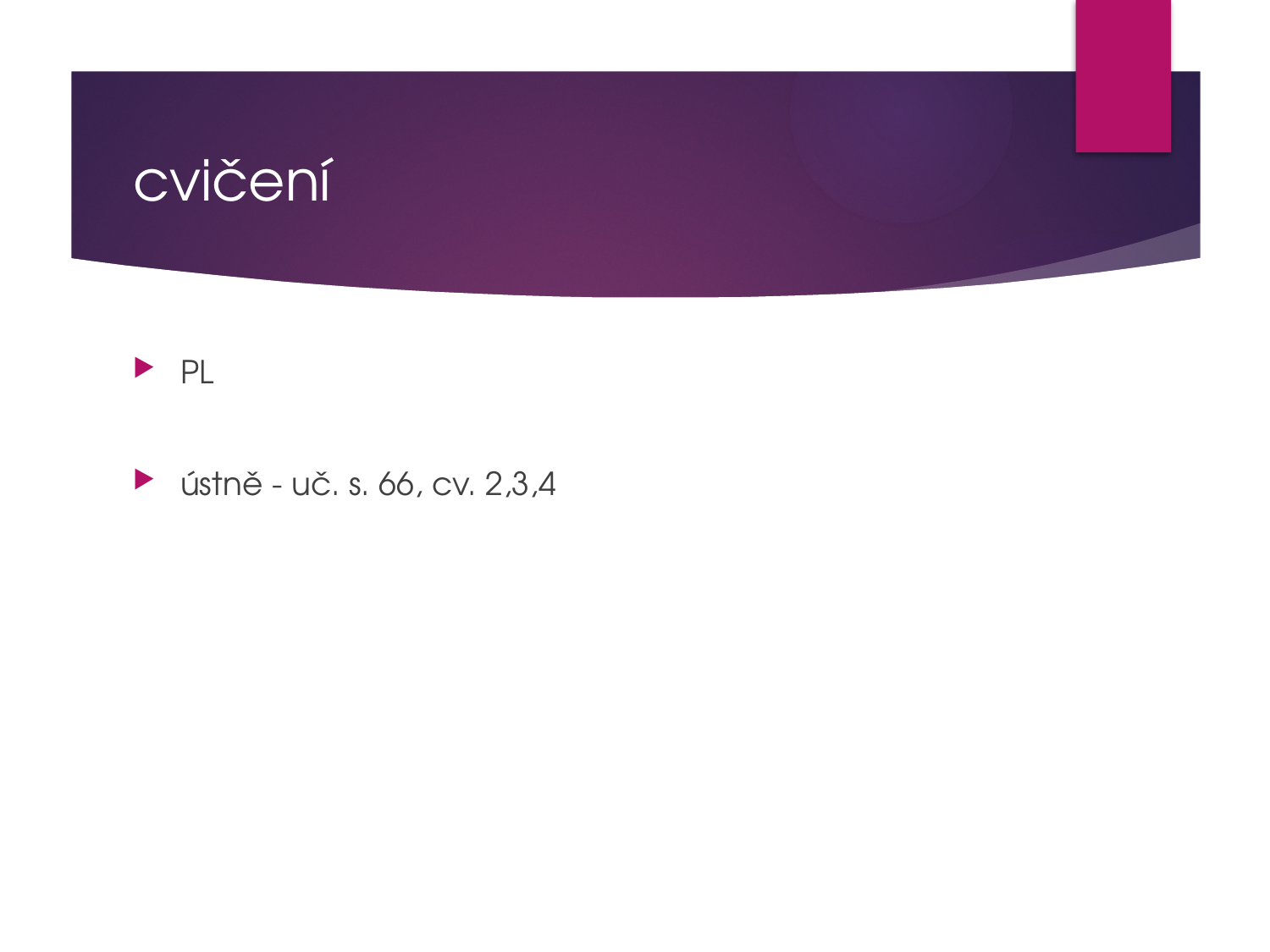

# cvičení
PL

ústně - uč. s. 66, cv. 2,3,4